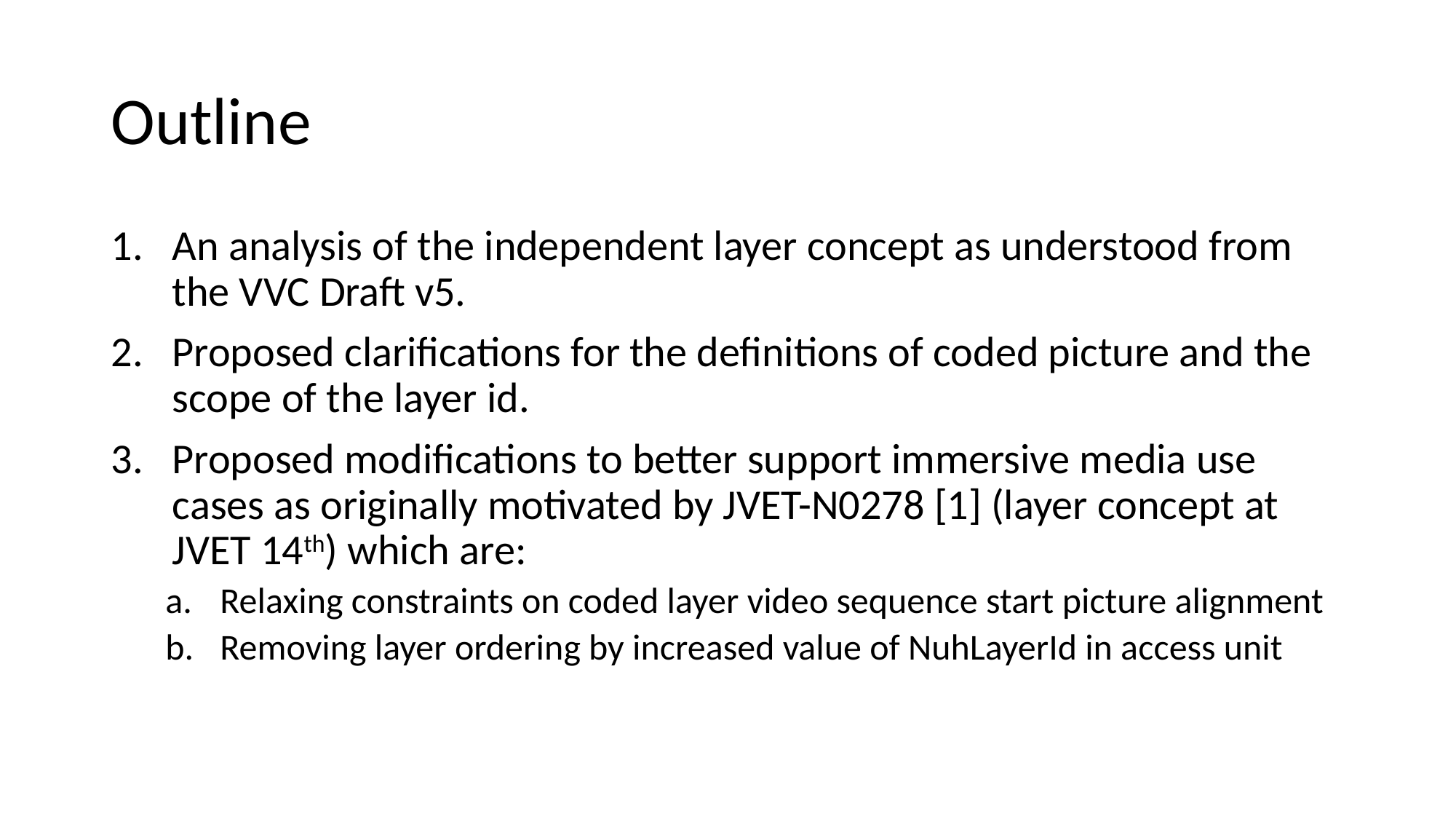

# Outline
An analysis of the independent layer concept as understood from the VVC Draft v5.
Proposed clarifications for the definitions of coded picture and the scope of the layer id.
Proposed modifications to better support immersive media use cases as originally motivated by JVET-N0278 [1] (layer concept at JVET 14th) which are:
Relaxing constraints on coded layer video sequence start picture alignment
Removing layer ordering by increased value of NuhLayerId in access unit